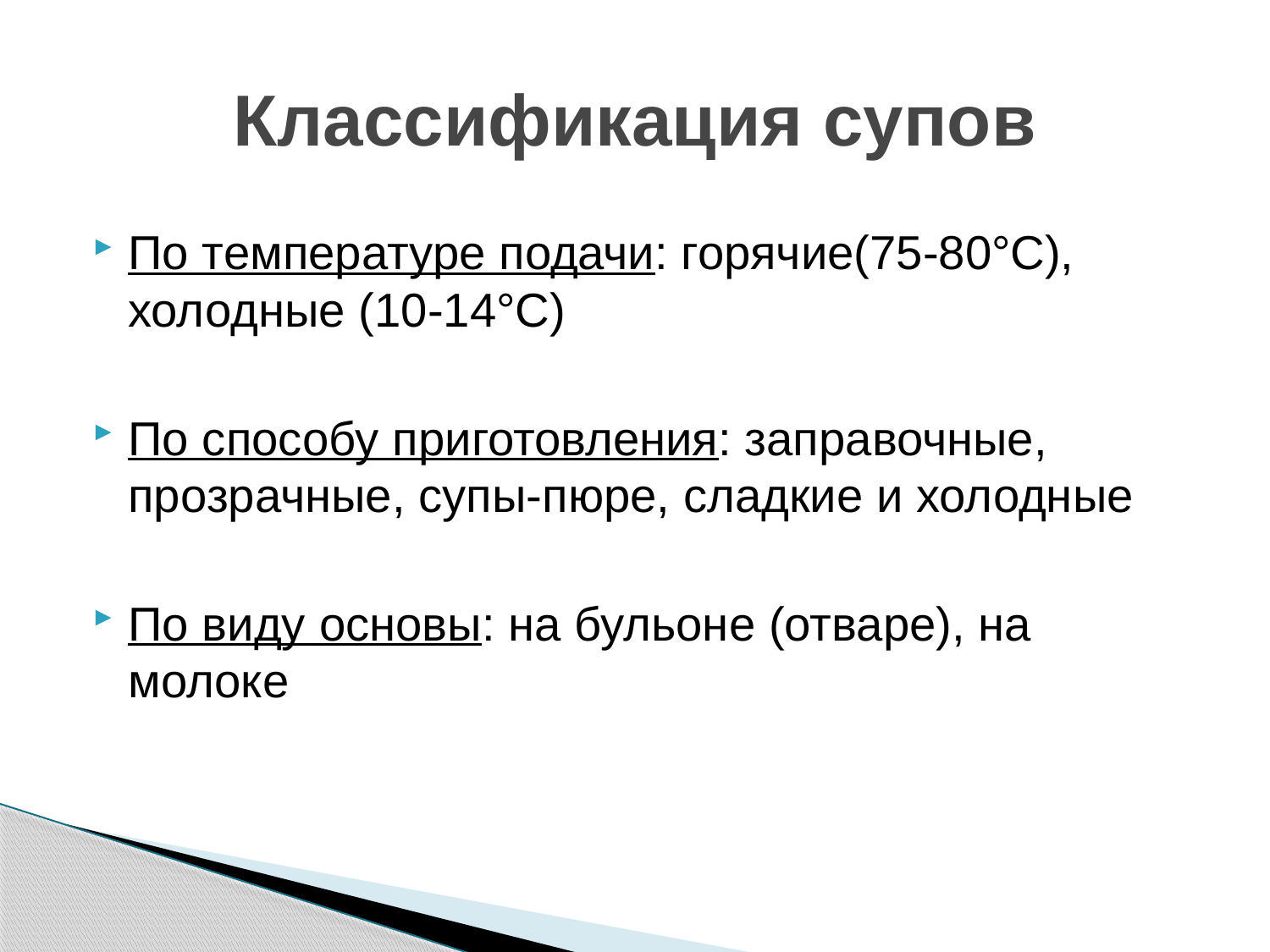

# Классификация супов
По температуре подачи: горячие(75-80°С), холодные (10-14°С)

По способу приготовления: заправочные, прозрачные, супы-пюре, сладкие и холодные

По виду основы: на бульоне (отваре), на молоке